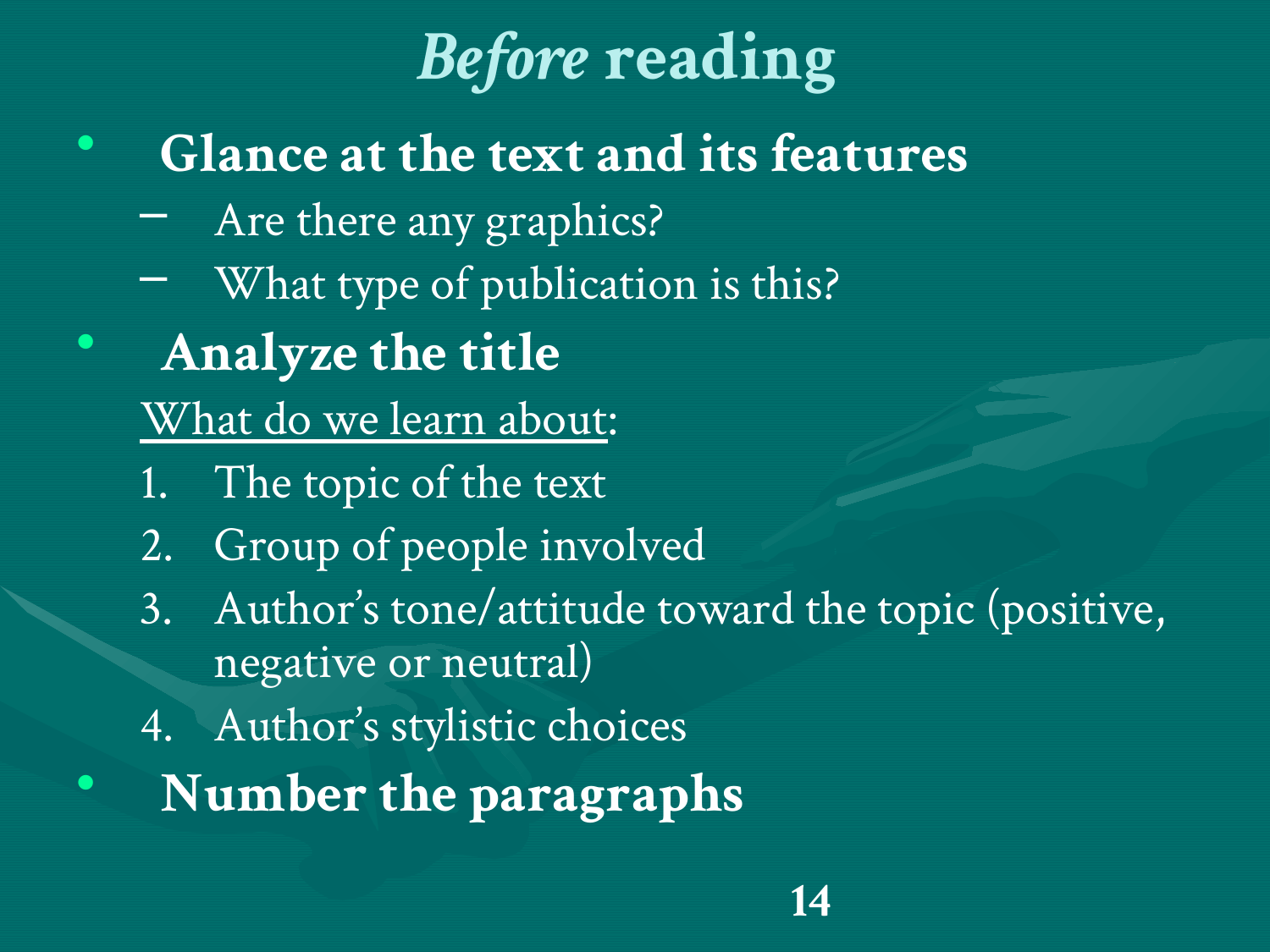

# Before reading
Glance at the text and its features
Are there any graphics?
What type of publication is this?
Analyze the title
What do we learn about:
The topic of the text
Group of people involved
Author’s tone/attitude toward the topic (positive, negative or neutral)
Author’s stylistic choices
Number the paragraphs
14